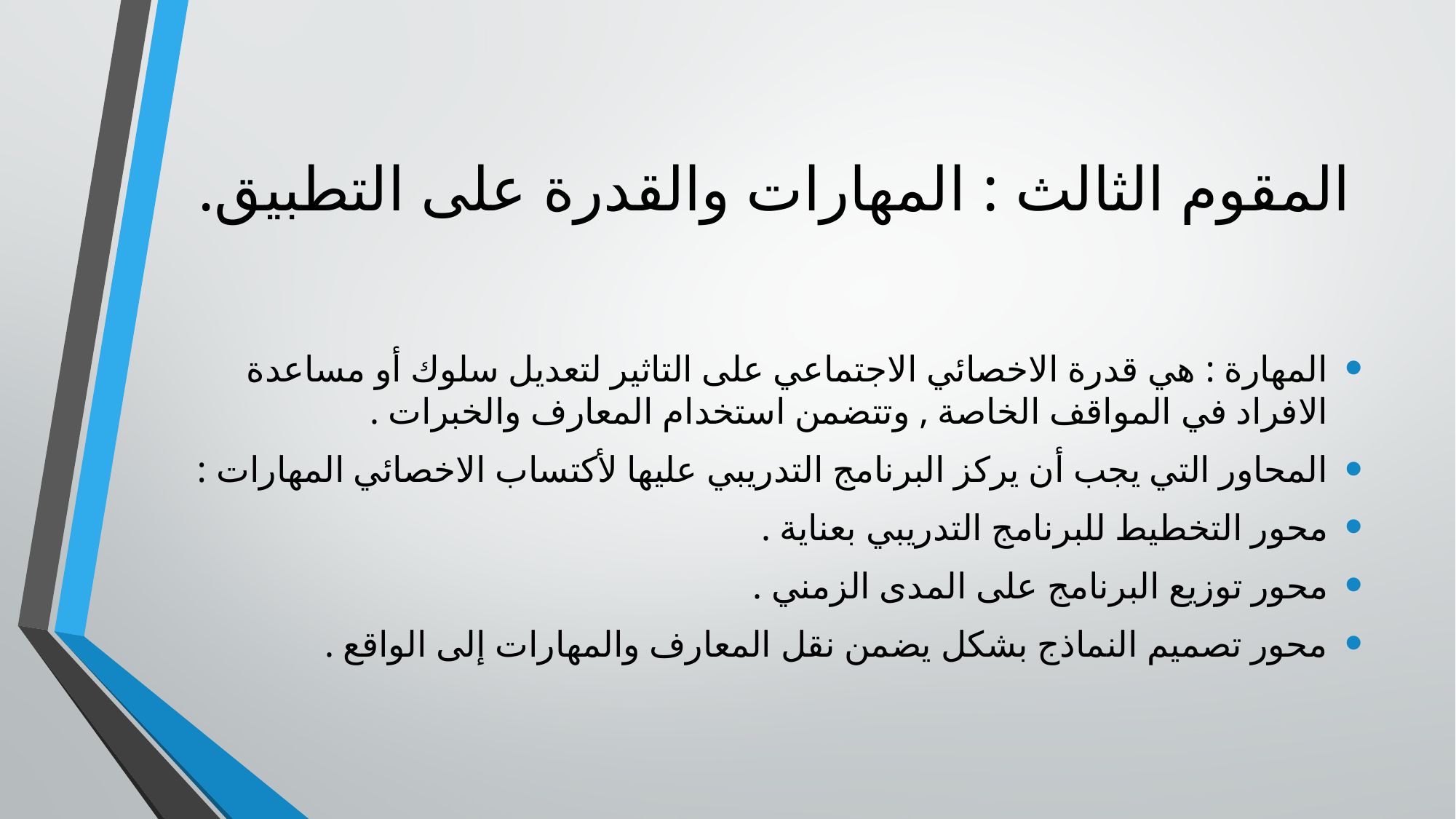

# المقوم الثالث : المهارات والقدرة على التطبيق.
المهارة : هي قدرة الاخصائي الاجتماعي على التاثير لتعديل سلوك أو مساعدة الافراد في المواقف الخاصة , وتتضمن استخدام المعارف والخبرات .
المحاور التي يجب أن يركز البرنامج التدريبي عليها لأكتساب الاخصائي المهارات :
محور التخطيط للبرنامج التدريبي بعناية .
محور توزيع البرنامج على المدى الزمني .
محور تصميم النماذج بشكل يضمن نقل المعارف والمهارات إلى الواقع .